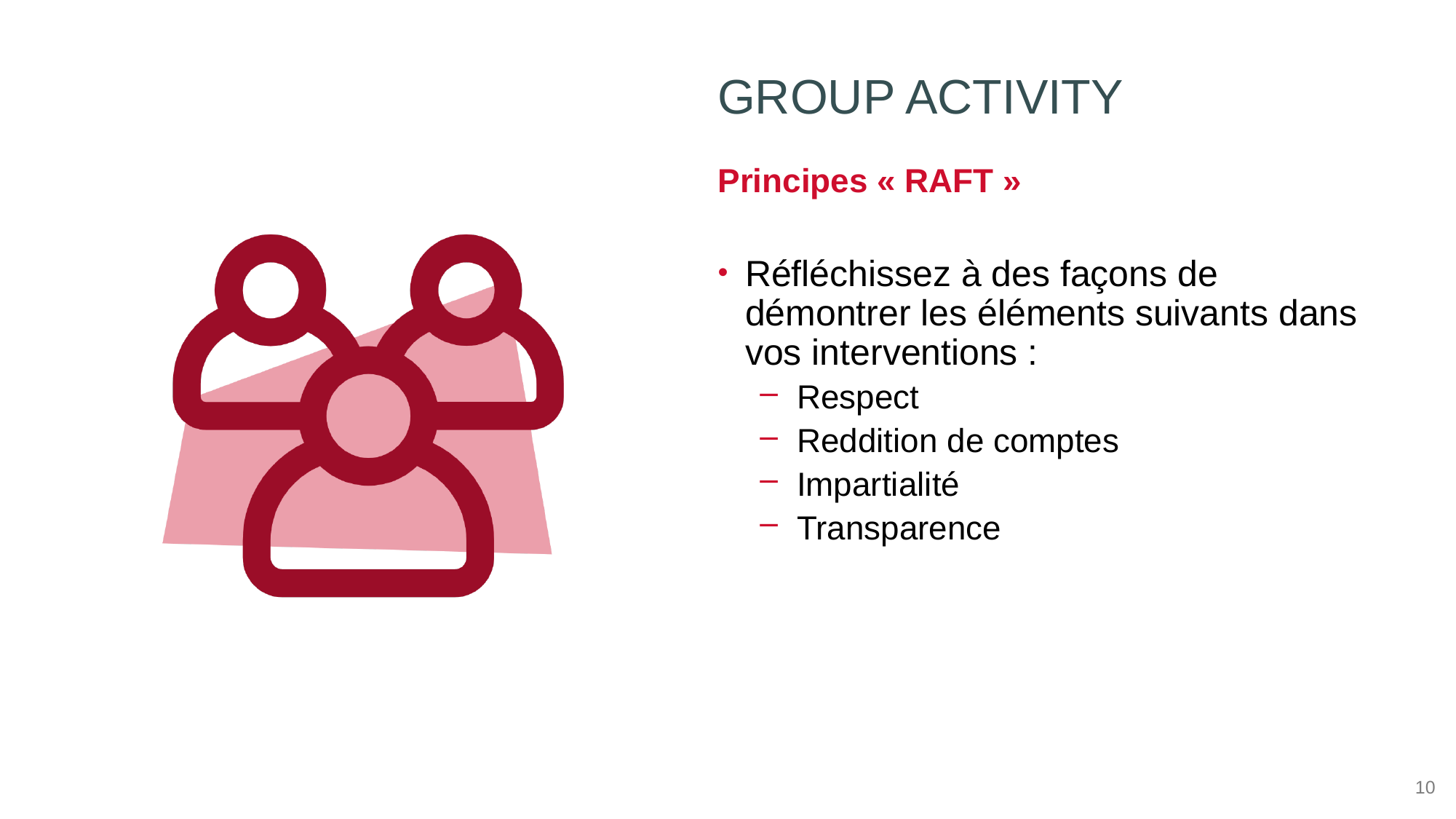

Principes « RAFT »
Réfléchissez à des façons de démontrer les éléments suivants dans vos interventions :
Respect
Reddition de comptes
Impartialité
Transparence

10